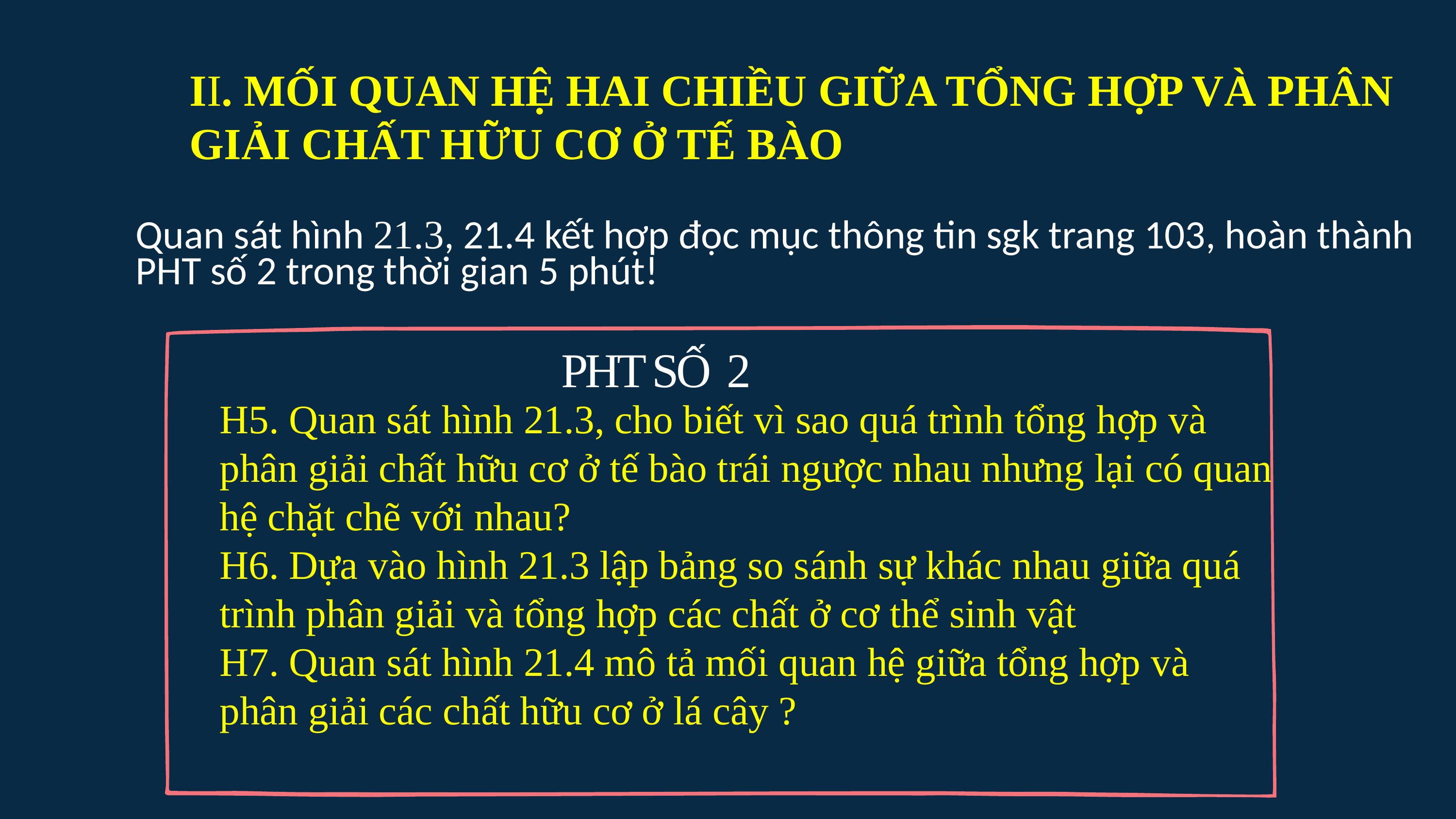

II. MỐI QUAN HỆ HAI CHIỀU GIỮA TỔNG HỢP VÀ PHÂN GIẢI CHẤT HỮU CƠ Ở TẾ BÀO
Quan sát hình 21.3, 21.4 kết hợp đọc mục thông tin sgk trang 103, hoàn thành
PHT số 2 trong thời gian 5 phút!
PHT SỐ  2

H5. Quan sát hình 21.3, cho biết vì sao quá trình tổng hợp và phân giải chất hữu cơ ở tế bào trái ngược nhau nhưng lại có quan hệ chặt chẽ với nhau?
H6. Dựa vào hình 21.3 lập bảng so sánh sự khác nhau giữa quá trình phân giải và tổng hợp các chất ở cơ thể sinh vật
H7. Quan sát hình 21.4 mô tả mối quan hệ giữa tổng hợp và phân giải các chất hữu cơ ở lá cây ?